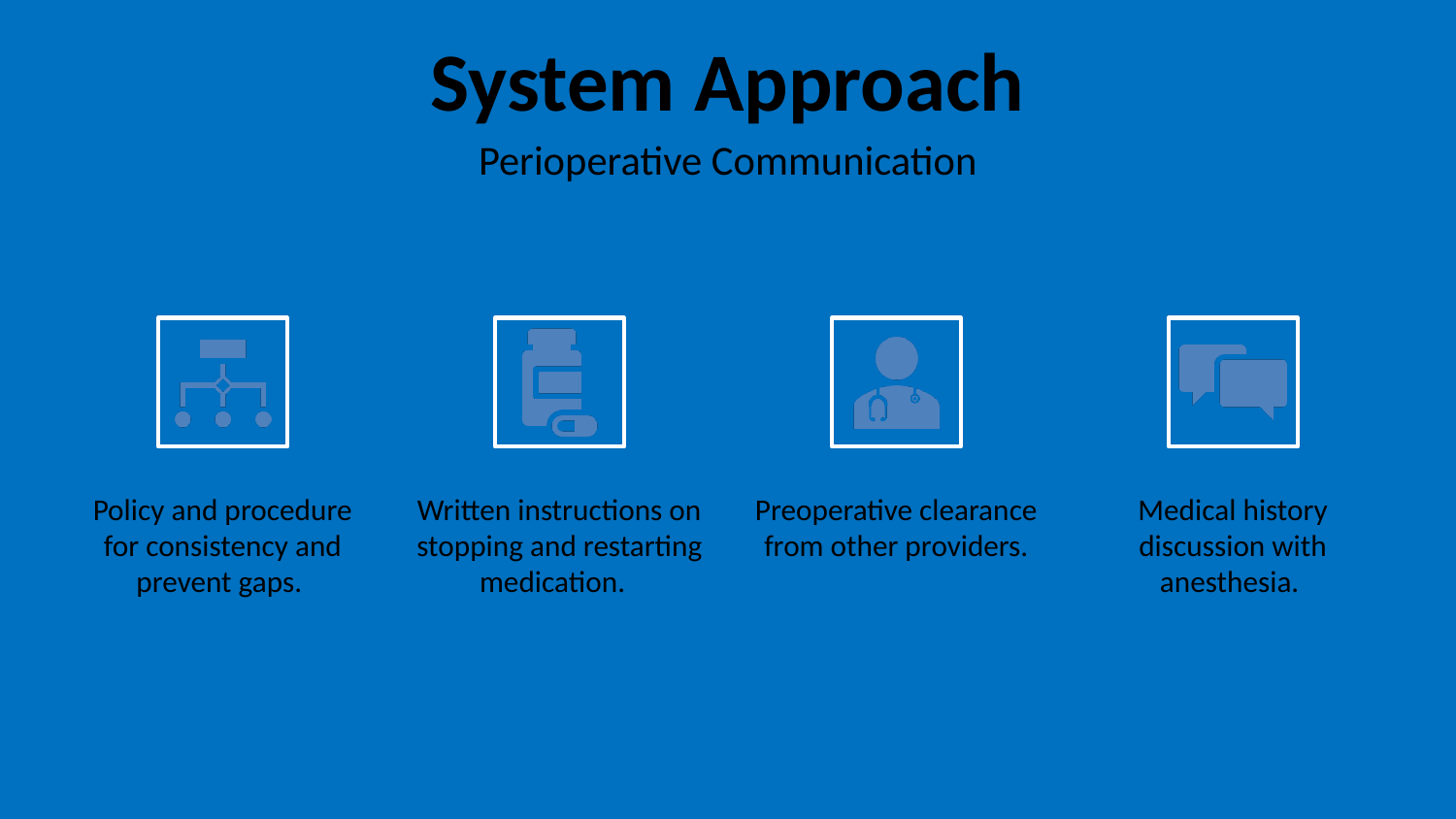

System Approach
Perioperative Communication
Policy and procedure for consistency and prevent gaps.
Written instructions on stopping and restarting medication.
Preoperative clearance from other providers.
Medical history discussion with anesthesia.